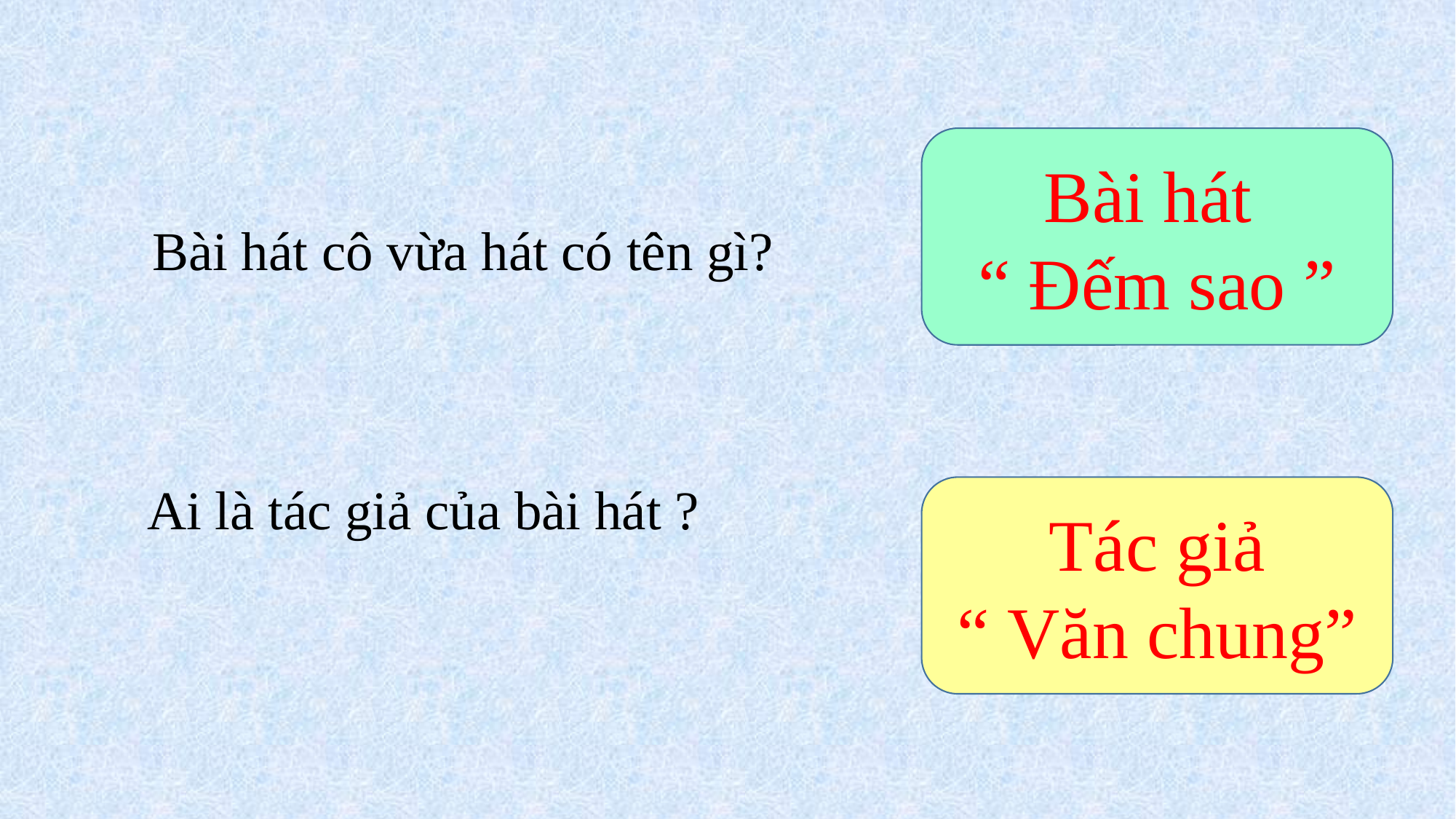

Bài hát
“ Đếm sao ”
Bài hát cô vừa hát có tên gì?
Ai là tác giả của bài hát ?
Tác giả
“ Văn chung”